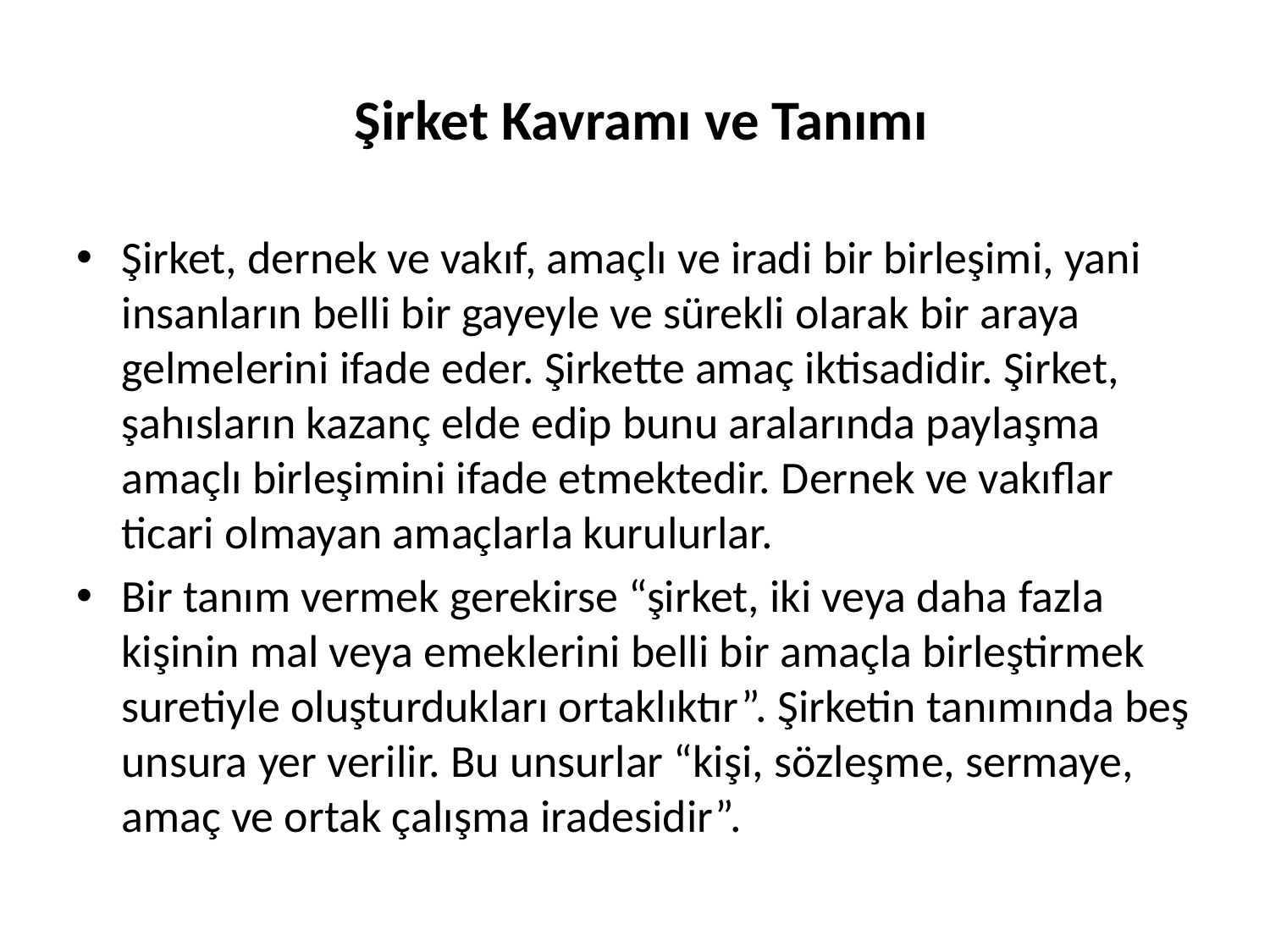

# Şirket Kavramı ve Tanımı
Şirket, dernek ve vakıf, amaçlı ve iradi bir birleşimi, yani insanların belli bir gayeyle ve sürekli olarak bir araya gelmelerini ifade eder. Şirkette amaç iktisadidir. Şirket, şahısların kazanç elde edip bunu aralarında paylaşma amaçlı birleşimini ifade etmektedir. Dernek ve vakıflar ticari olmayan amaçlarla kurulurlar.
Bir tanım vermek gerekirse “şirket, iki veya daha fazla kişinin mal veya emeklerini belli bir amaçla birleştirmek suretiyle oluşturdukları ortaklıktır”. Şirketin tanımında beş unsura yer verilir. Bu unsurlar “kişi, sözleşme, sermaye, amaç ve ortak çalışma iradesidir”.